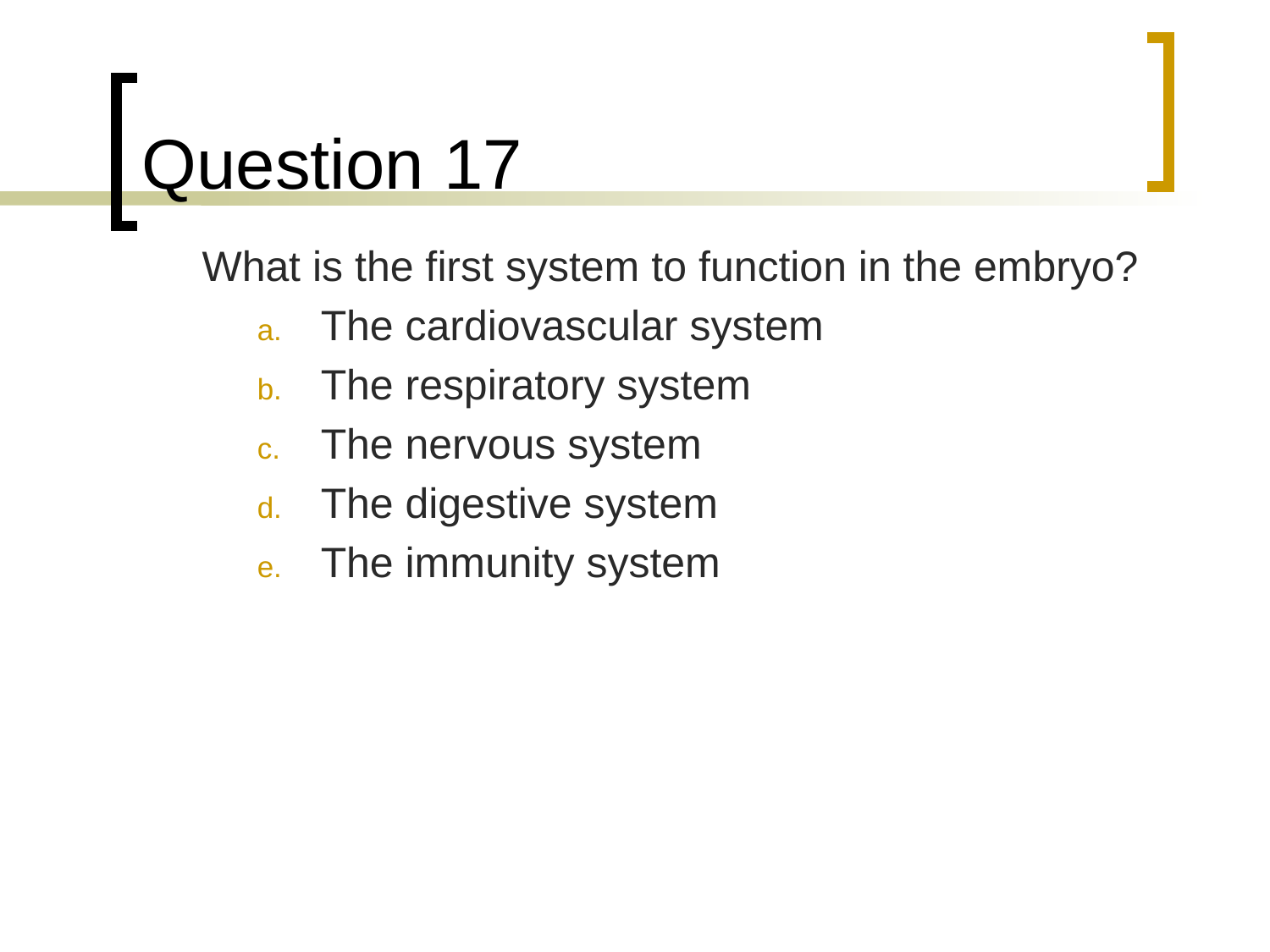

# Question 17
	What is the first system to function in the embryo?
The cardiovascular system
The respiratory system
The nervous system
The digestive system
The immunity system